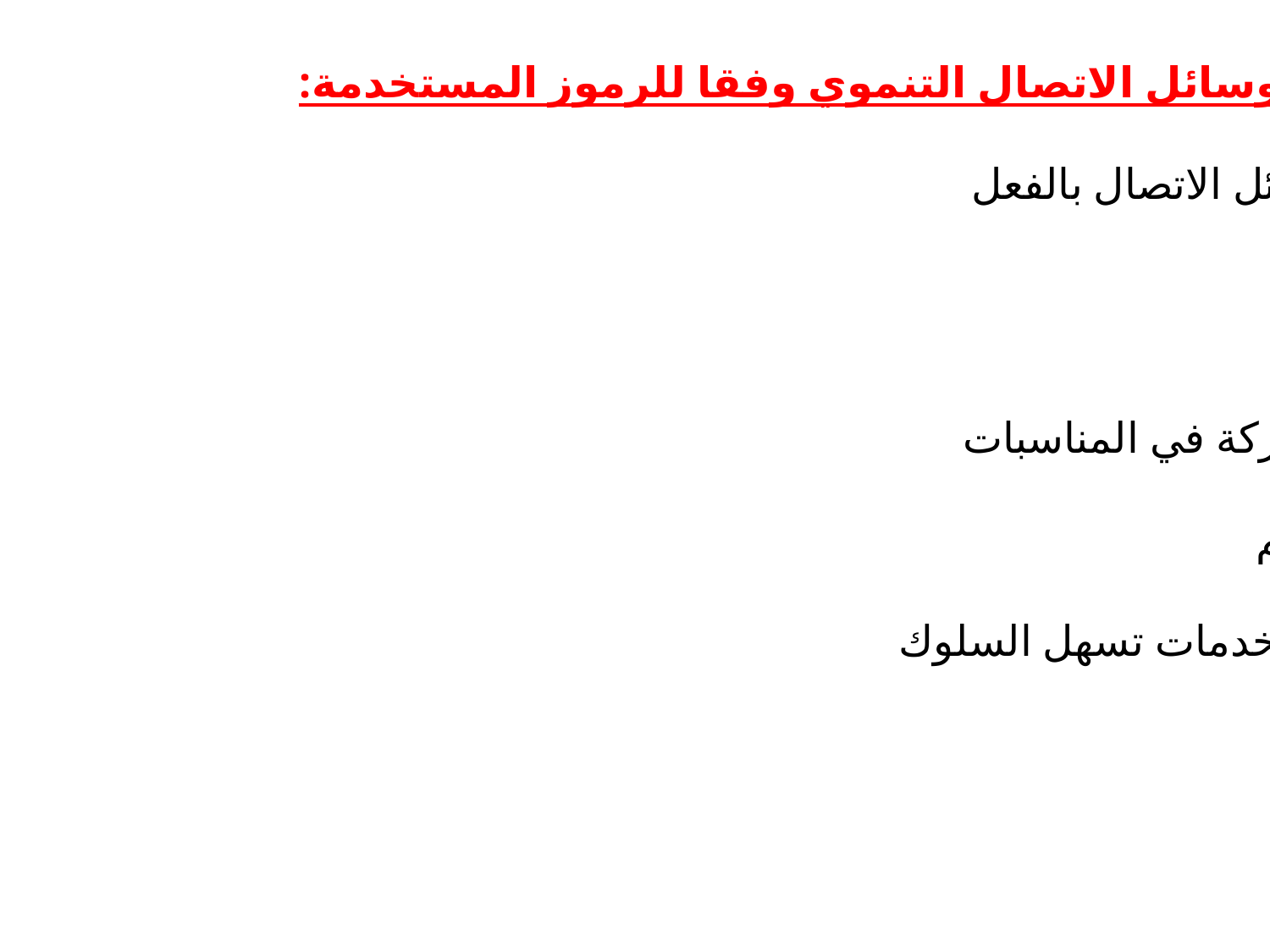

أنواع وسائل الاتصال التنموي وفقا للرموز المستخدمة:

1- وسائل الاتصال بالفعل

القدوة

المشاركة في المناسبات

التكريم

توفير خدمات تسهل السلوك